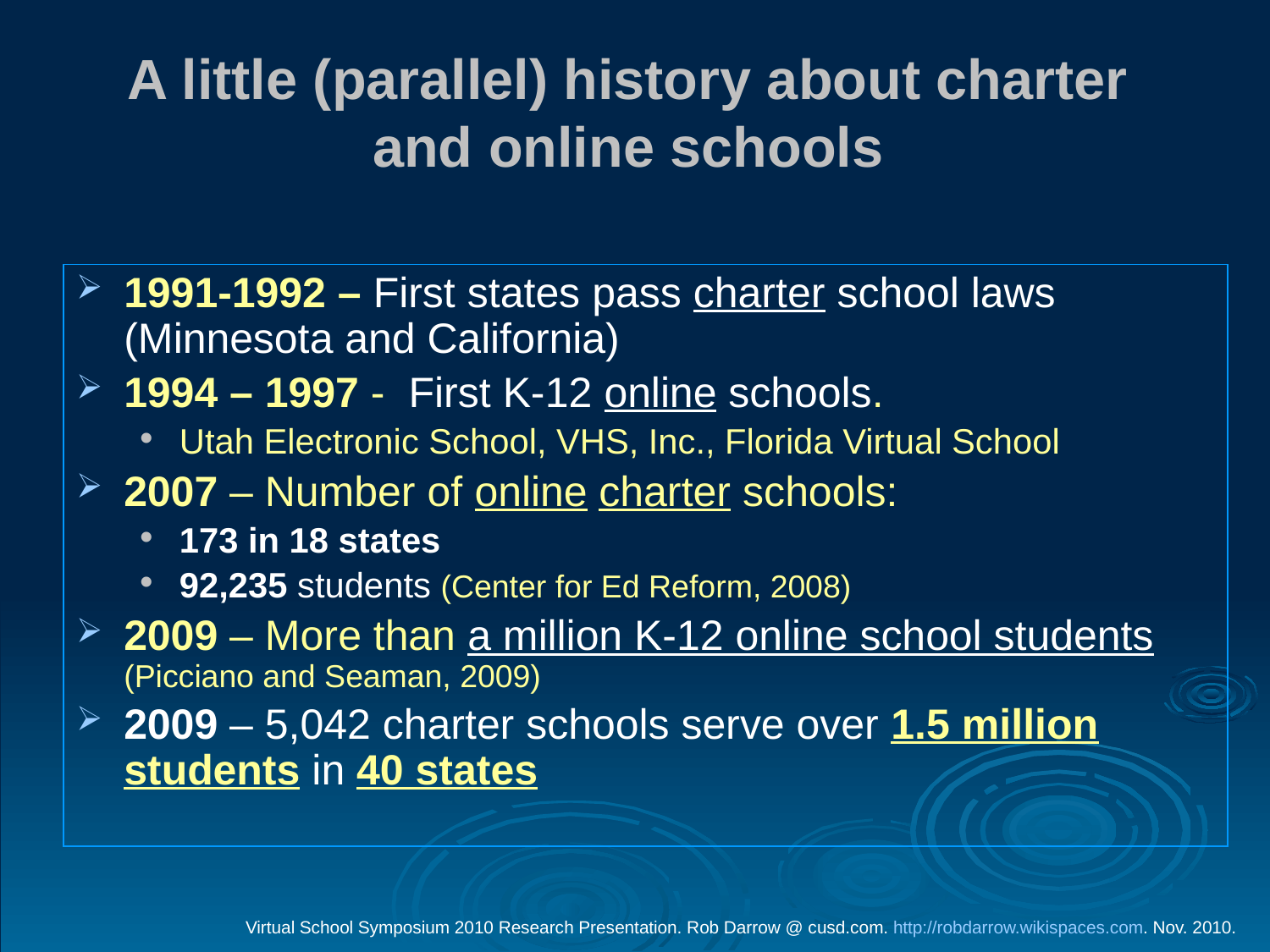

# A little (parallel) history about charter and online schools
1991-1992 – First states pass charter school laws (Minnesota and California)
1994 – 1997 -  First K-12 online schools.
Utah Electronic School, VHS, Inc., Florida Virtual School
2007 – Number of online charter schools:
173 in 18 states
92,235 students (Center for Ed Reform, 2008)
2009 – More than a million K-12 online school students  (Picciano and Seaman, 2009)
2009 – 5,042 charter schools serve over 1.5 million students in 40 states